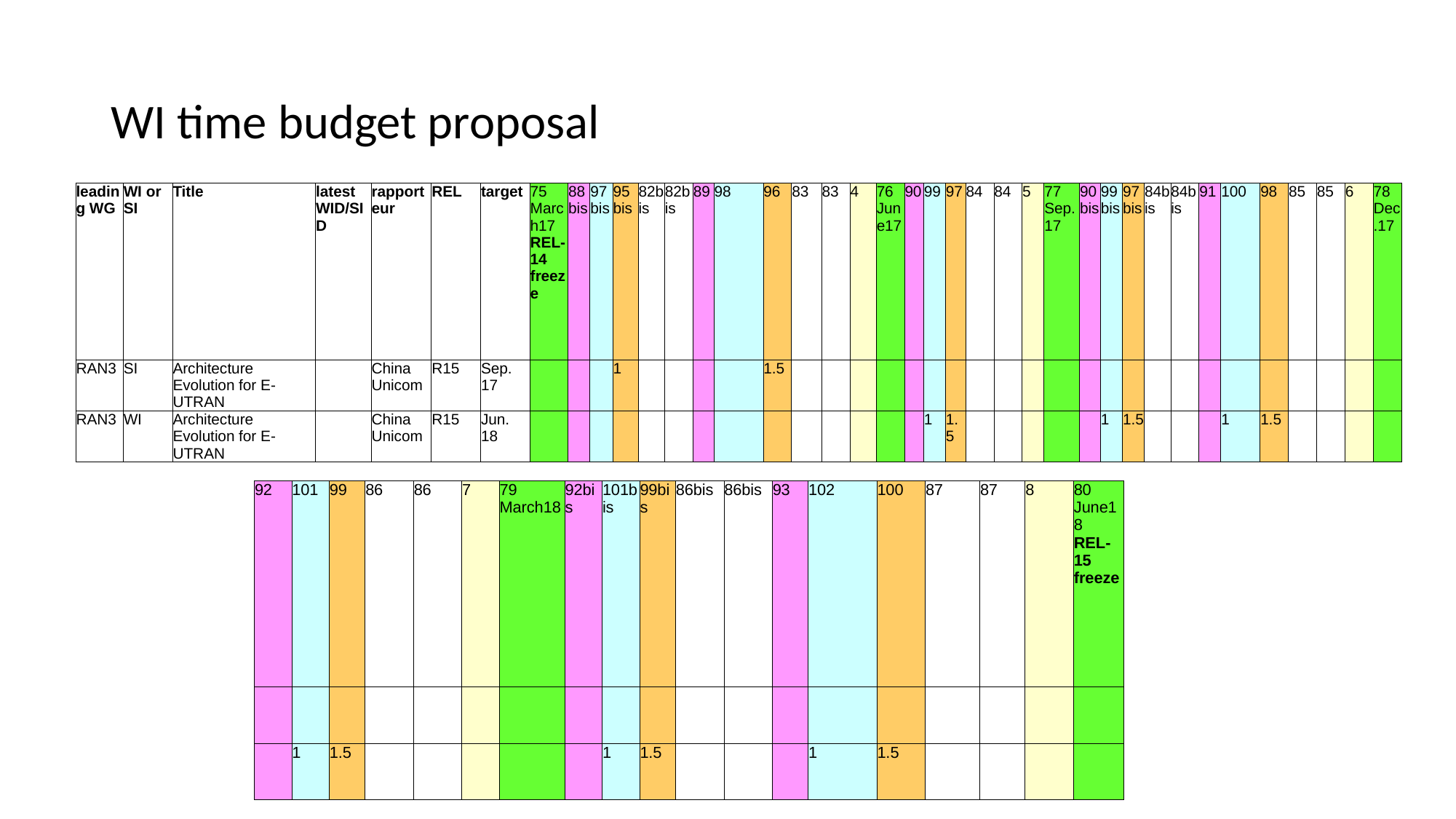

# WI time budget proposal
| leading WG | WI or SI | Title | latest WID/SID | rapporteur | REL | target | 75 March17 REL-14 freeze | 88bis | 97bis | 95bis | 82bis | 82bis | 89 | 98 | 96 | 83 | 83 | 4 | 76 June17 | 90 | 99 | 97 | 84 | 84 | 5 | 77 Sep.17 | 90bis | 99bis | 97bis | 84bis | 84bis | 91 | 100 | 98 | 85 | 85 | 6 | 78 Dec.17 |
| --- | --- | --- | --- | --- | --- | --- | --- | --- | --- | --- | --- | --- | --- | --- | --- | --- | --- | --- | --- | --- | --- | --- | --- | --- | --- | --- | --- | --- | --- | --- | --- | --- | --- | --- | --- | --- | --- | --- |
| RAN3 | SI | Architecture Evolution for E-UTRAN |  | China Unicom | R15 | Sep. 17 |  |  |  | 1 |  |  |  |  | 1.5 |  |  |  |  |  |  |  |  |  |  |  |  |  |  |  |  |  |  |  |  |  |  |  |
| RAN3 | WI | Architecture Evolution for E-UTRAN |  | China Unicom | R15 | Jun. 18 |  |  |  |  |  |  |  |  |  |  |  |  |  |  | 1 | 1.5 |  |  |  |  |  | 1 | 1.5 |  |  |  | 1 | 1.5 |  |  |  |  |
| 92 | 101 | 99 | 86 | 86 | 7 | 79 March18 | 92bis | 101bis | 99bis | 86bis | 86bis | 93 | 102 | 100 | 87 | 87 | 8 | 80 June18 REL-15 freeze |
| --- | --- | --- | --- | --- | --- | --- | --- | --- | --- | --- | --- | --- | --- | --- | --- | --- | --- | --- |
|  |  |  |  |  |  |  |  |  |  |  |  |  |  |  |  |  |  |  |
|  | 1 | 1.5 |  |  |  |  |  | 1 | 1.5 |  |  |  | 1 | 1.5 |  |  |  |  |